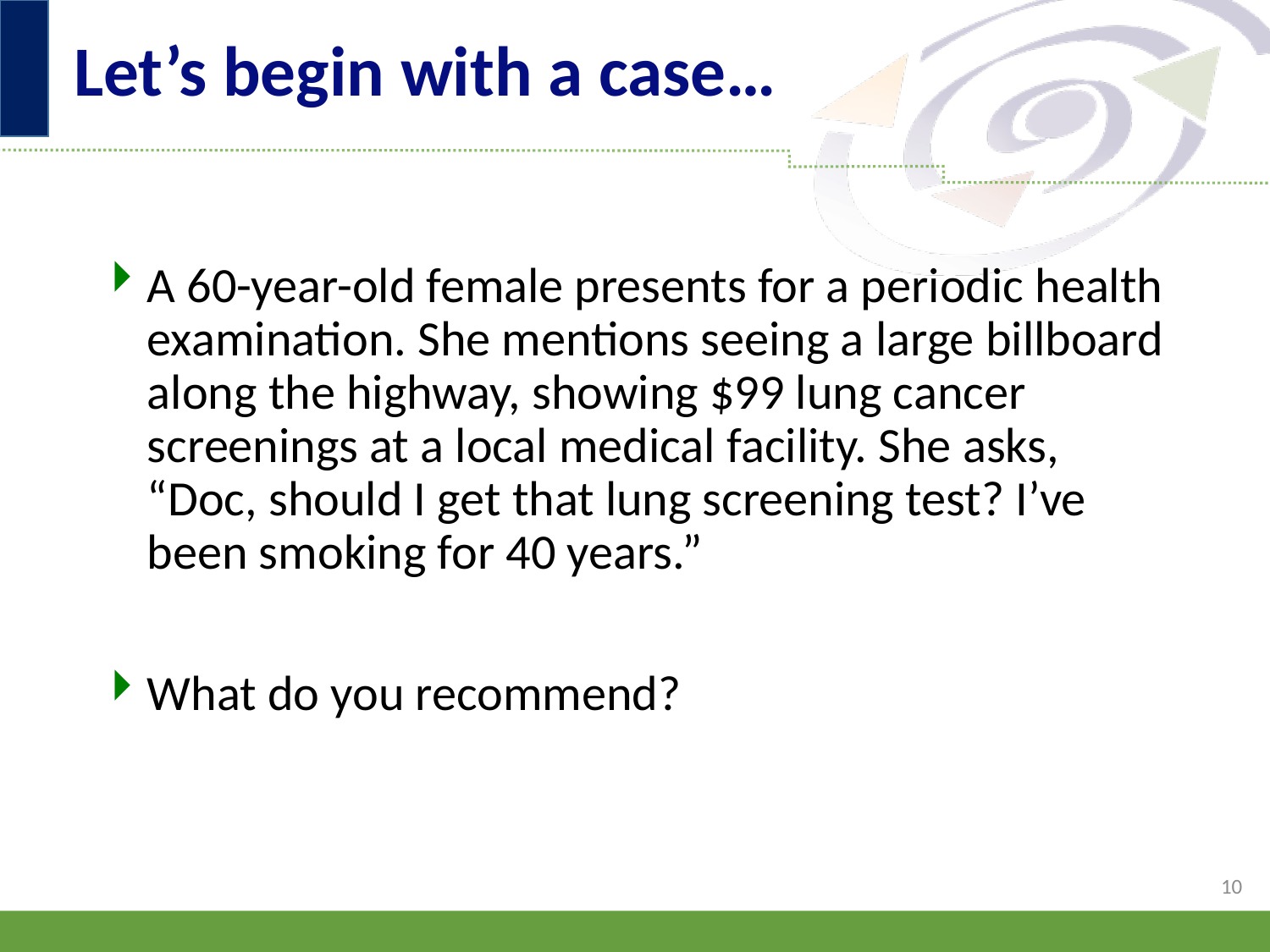

# Let’s begin with a case…
A 60-year-old female presents for a periodic health examination. She mentions seeing a large billboard along the highway, showing $99 lung cancer screenings at a local medical facility. She asks, “Doc, should I get that lung screening test? I’ve been smoking for 40 years.”

What do you recommend?
10